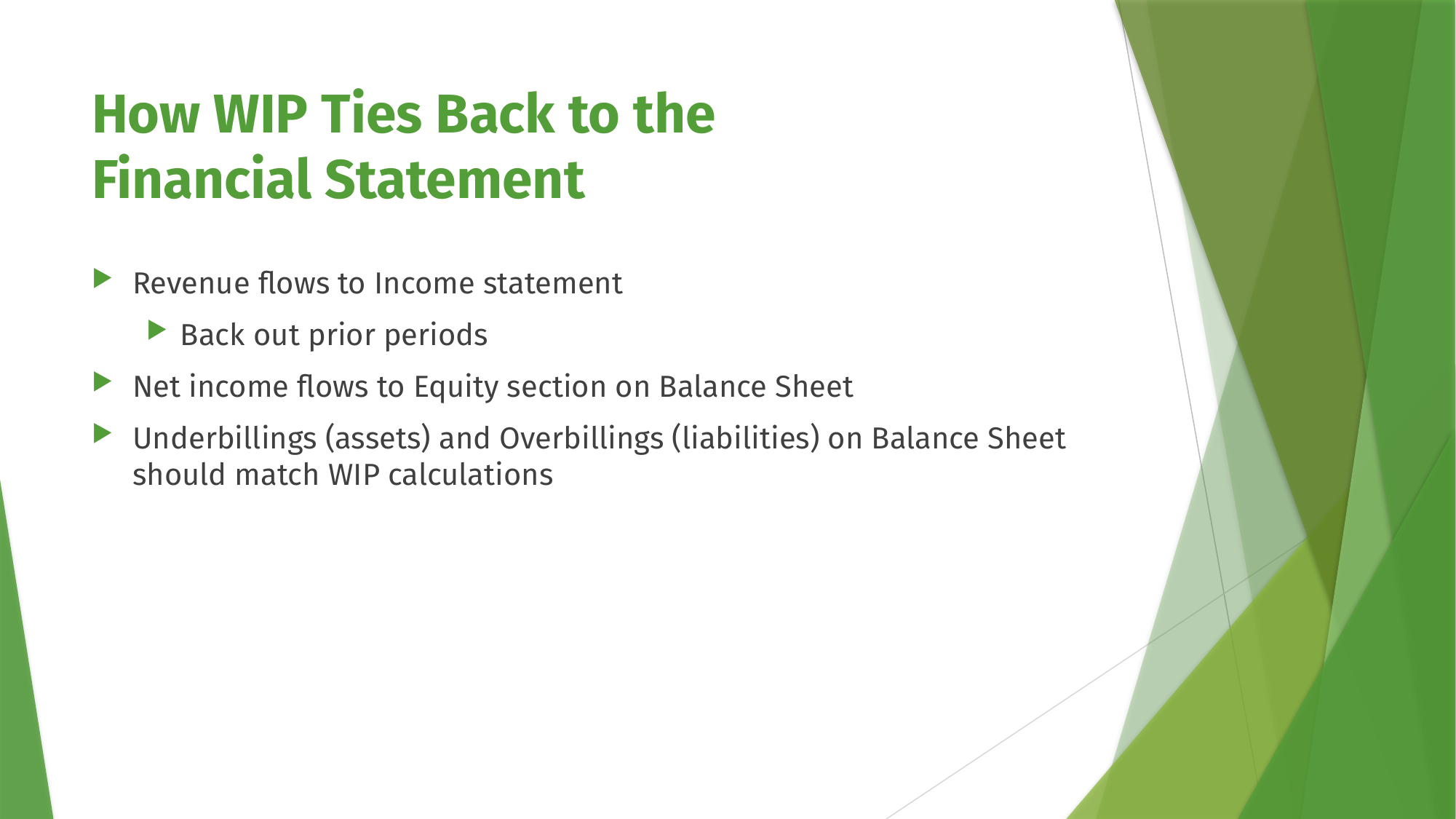

# How WIP Ties Back to the Financial Statement
Revenue flows to Income statement
Back out prior periods
Net income flows to Equity section on Balance Sheet
Underbillings (assets) and Overbillings (liabilities) on Balance Sheet should match WIP calculations